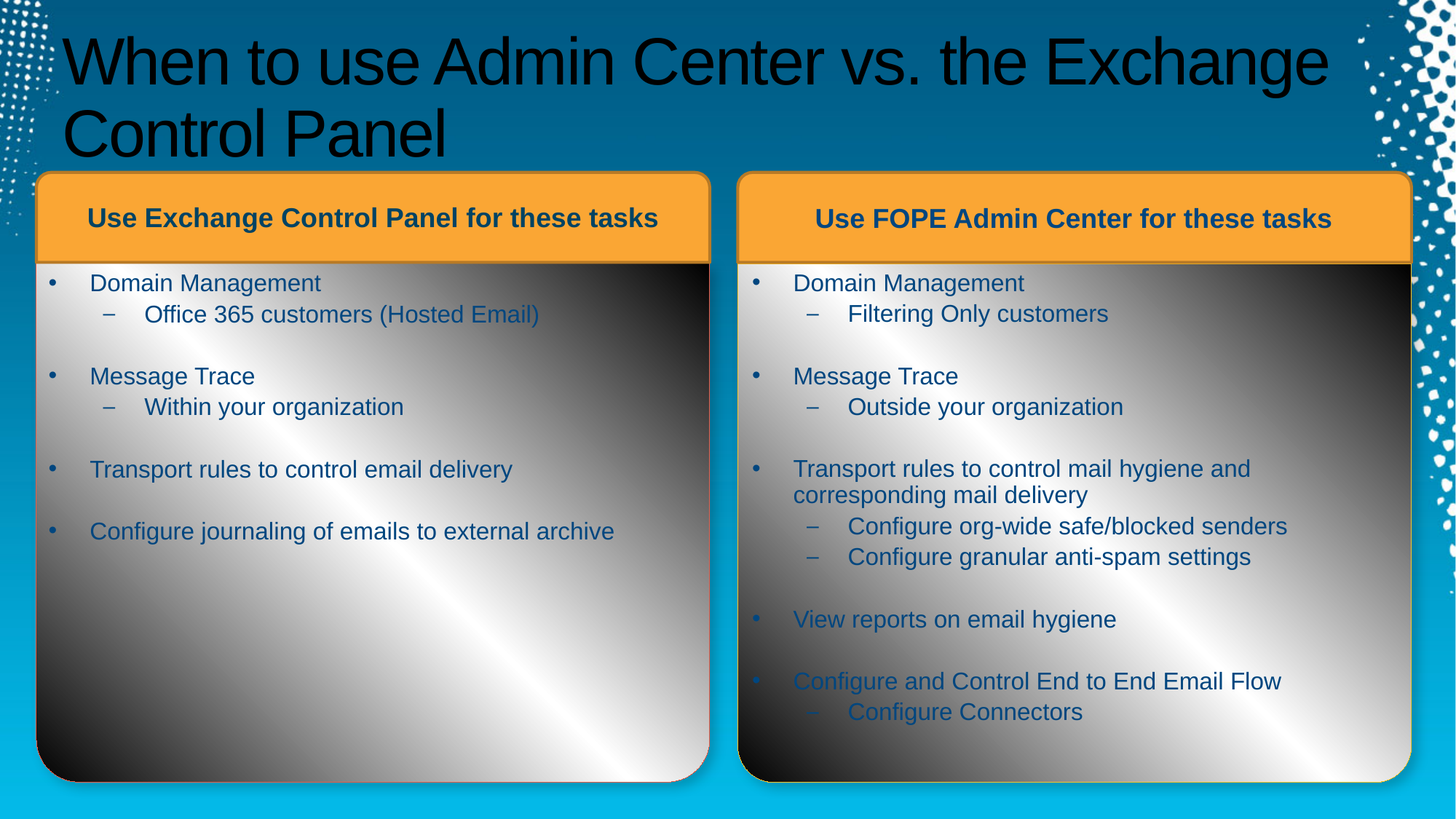

# When to use Admin Center vs. the Exchange Control Panel

Use Exchange Control Panel for these tasks
Use FOPE Admin Center for these tasks

Domain Management
Filtering Only customers

Message Trace
Outside your organization

Transport rules to control mail hygiene and corresponding mail delivery
Configure org-wide safe/blocked senders
Configure granular anti-spam settings

View reports on email hygiene

Configure and Control End to End Email Flow
Configure Connectors

Domain Management
Office 365 customers (Hosted Email)

Message Trace
Within your organization

Transport rules to control email delivery

Configure journaling of emails to external archive